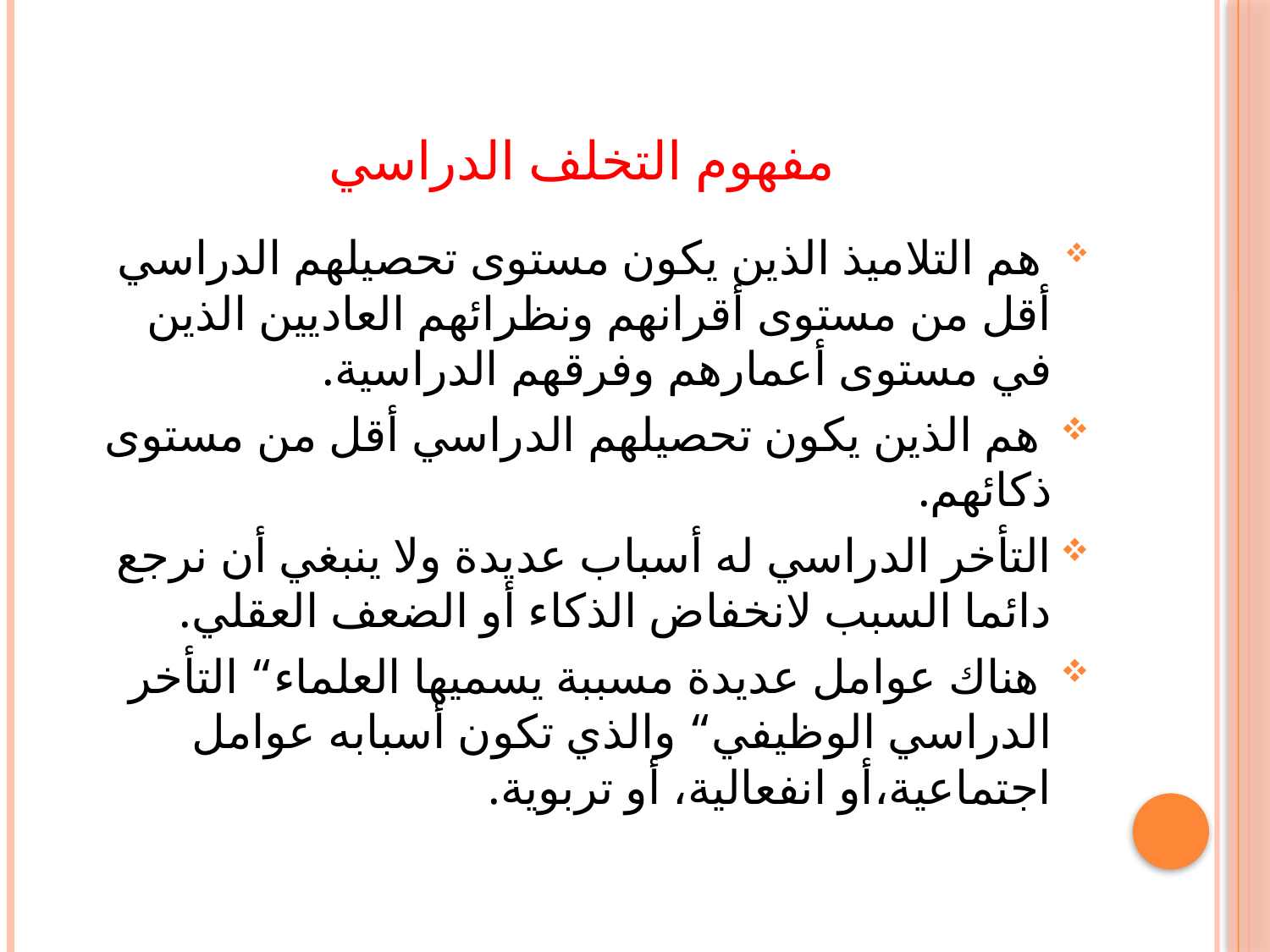

# مفهوم التخلف الدراسي
 هم التلاميذ الذين يكون مستوى تحصيلهم الدراسي أقل من مستوى أقرانهم ونظرائهم العاديين الذين في مستوى أعمارهم وفرقهم الدراسية.
 هم الذين يكون تحصيلهم الدراسي أقل من مستوى ذكائهم.
التأخر الدراسي له أسباب عديدة ولا ينبغي أن نرجع دائما السبب لانخفاض الذكاء أو الضعف العقلي.
 هناك عوامل عديدة مسببة يسميها العلماء“ التأخر الدراسي الوظيفي“ والذي تكون أسبابه عوامل اجتماعية،أو انفعالية، أو تربوية.